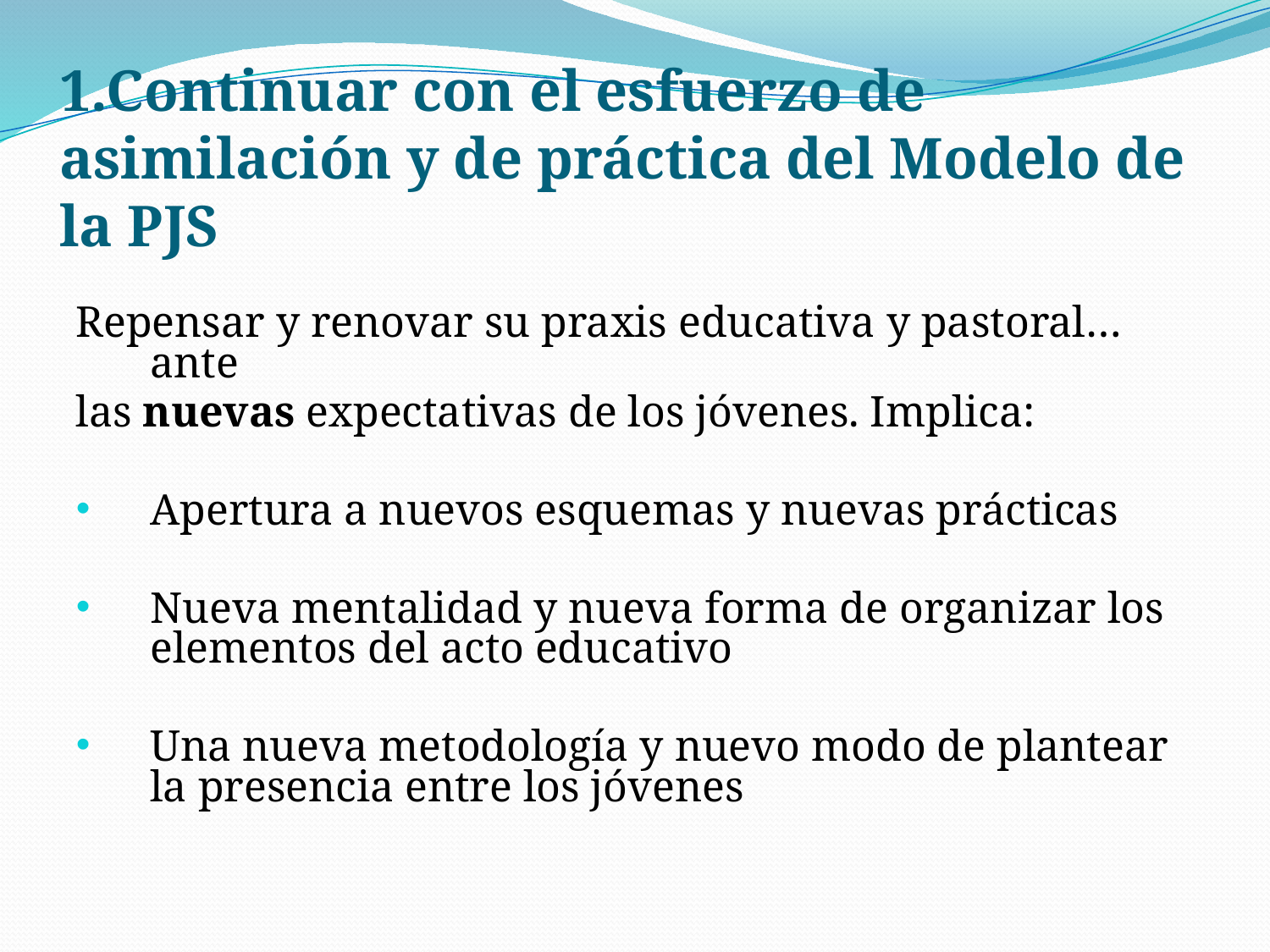

# 1.Continuar con el esfuerzo de asimilación y de práctica del Modelo de la PJS
Repensar y renovar su praxis educativa y pastoral… ante
las nuevas expectativas de los jóvenes. Implica:

Apertura a nuevos esquemas y nuevas prácticas

Nueva mentalidad y nueva forma de organizar los elementos del acto educativo

Una nueva metodología y nuevo modo de plantear la presencia entre los jóvenes